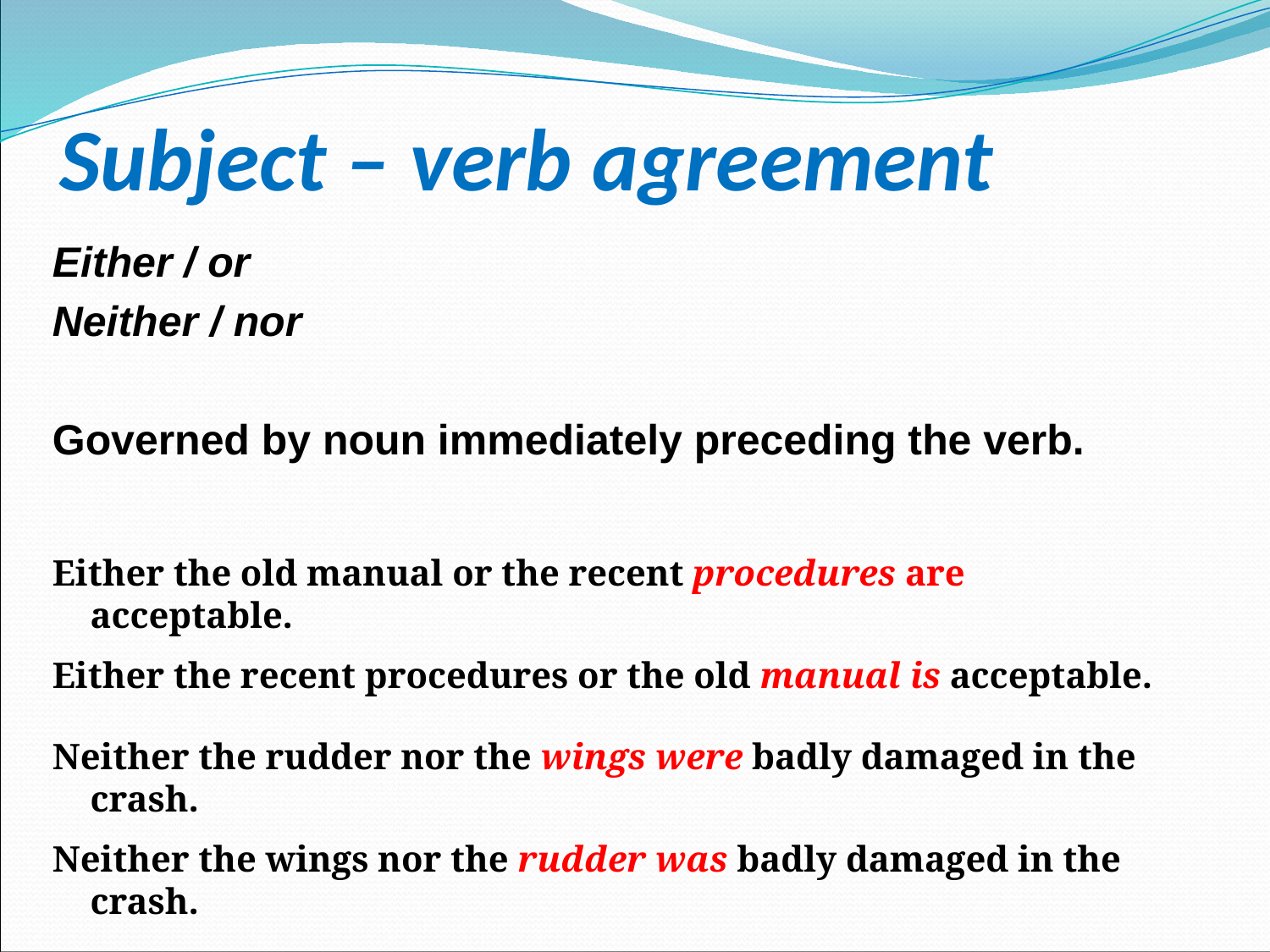

# Subject – verb agreement
Either / or
Neither / nor

Governed by noun immediately preceding the verb.

Either the old manual or the recent procedures are acceptable.
Either the recent procedures or the old manual is acceptable.
Neither the rudder nor the wings were badly damaged in the crash.
Neither the wings nor the rudder was badly damaged in the crash.